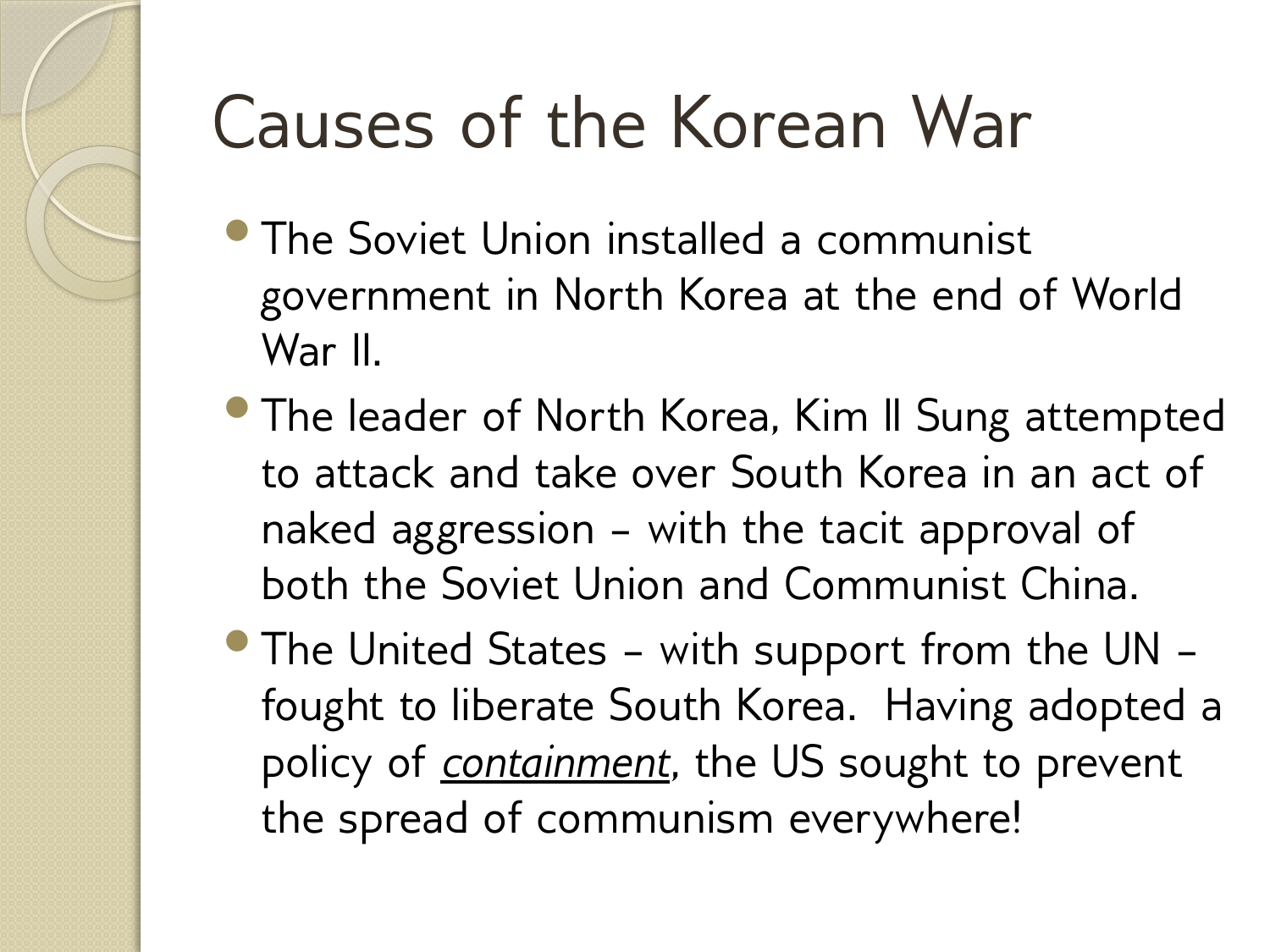

# Causes of the Korean War
The Soviet Union installed a communist government in North Korea at the end of World War II.
The leader of North Korea, Kim Il Sung attempted to attack and take over South Korea in an act of naked aggression – with the tacit approval of both the Soviet Union and Communist China.
The United States – with support from the UN – fought to liberate South Korea.  Having adopted a policy of containment, the US sought to prevent the spread of communism everywhere!